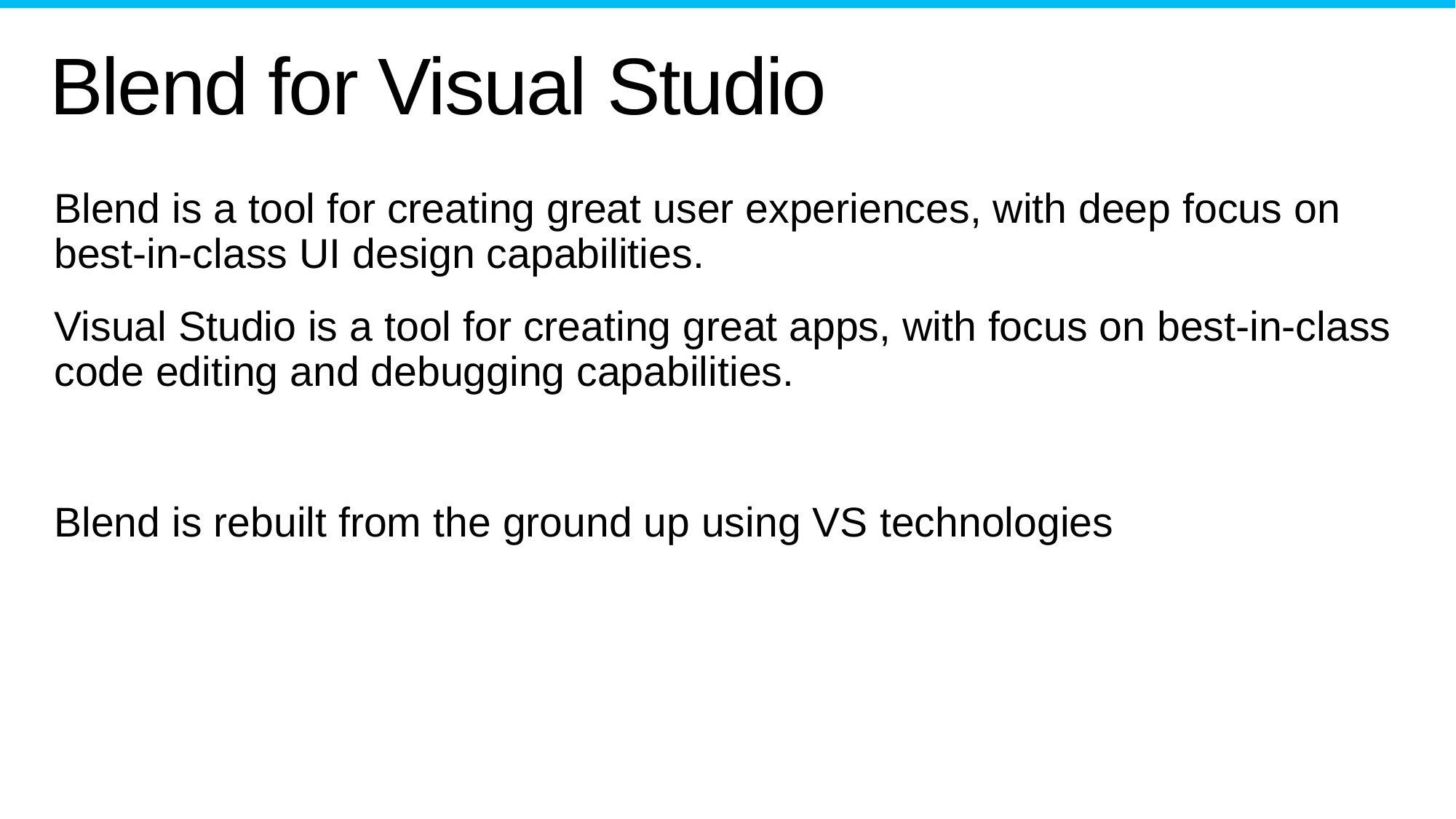

# Blend for Visual Studio
Blend is a tool for creating great user experiences, with deep focus on best-in-class UI design capabilities.
Visual Studio is a tool for creating great apps, with focus on best-in-class code editing and debugging capabilities.

Blend is rebuilt from the ground up using VS technologies